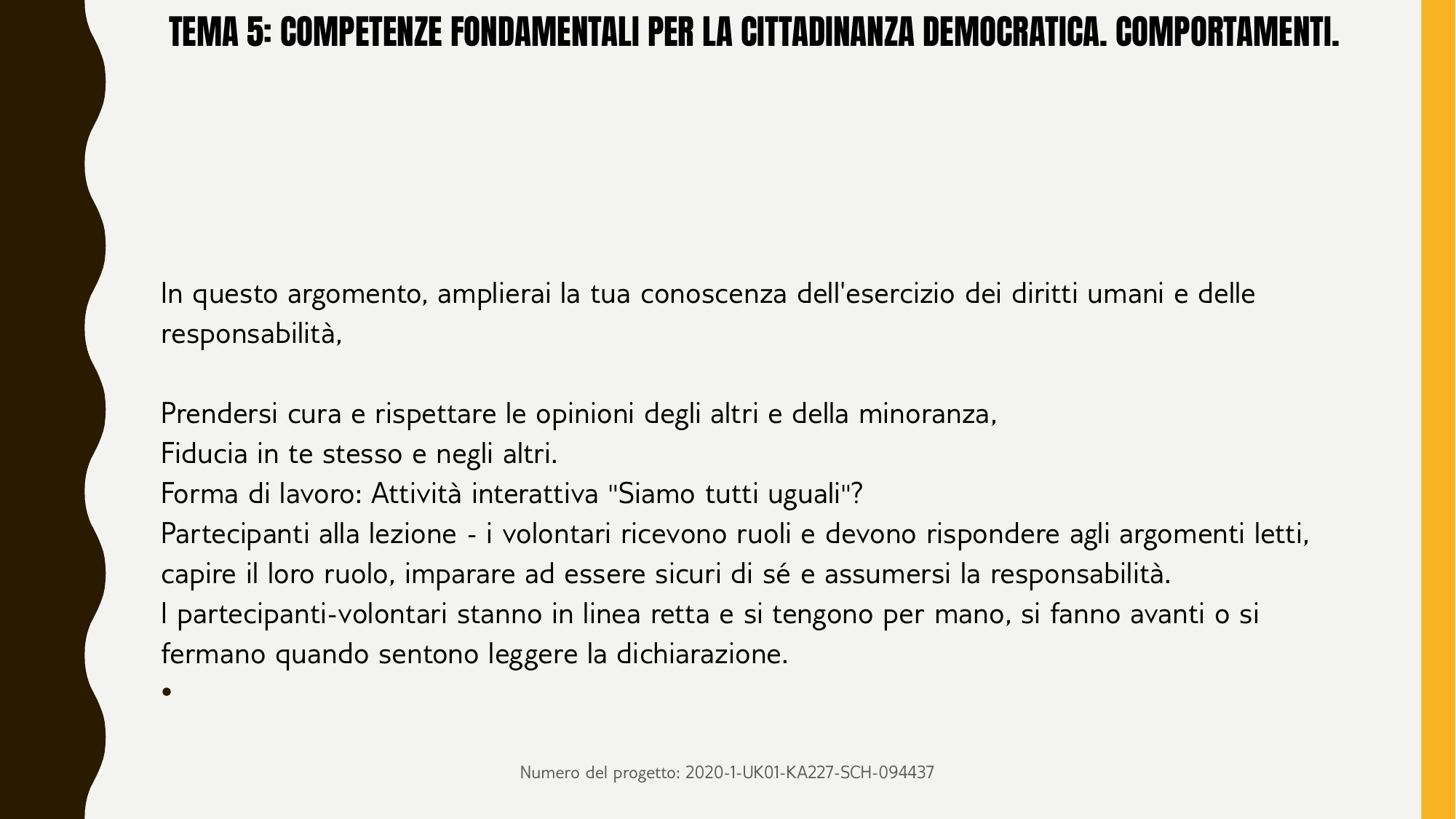

# TEMA 5: COMPETENZE FONDAMENTALI PER LA CITTADINANZA DEMOCRATICA. COMPORTAMENTI.

In questo argomento, amplierai la tua conoscenza dell'esercizio dei diritti umani e delle responsabilità,

Prendersi cura e rispettare le opinioni degli altri e della minoranza,
Fiducia in te stesso e negli altri.
Forma di lavoro: Attività interattiva "Siamo tutti uguali"?
Partecipanti alla lezione - i volontari ricevono ruoli e devono rispondere agli argomenti letti, capire il loro ruolo, imparare ad essere sicuri di sé e assumersi la responsabilità.
I partecipanti-volontari stanno in linea retta e si tengono per mano, si fanno avanti o si fermano quando sentono leggere la dichiarazione.

Numero del progetto: 2020-1-UK01-KA227-SCH-094437